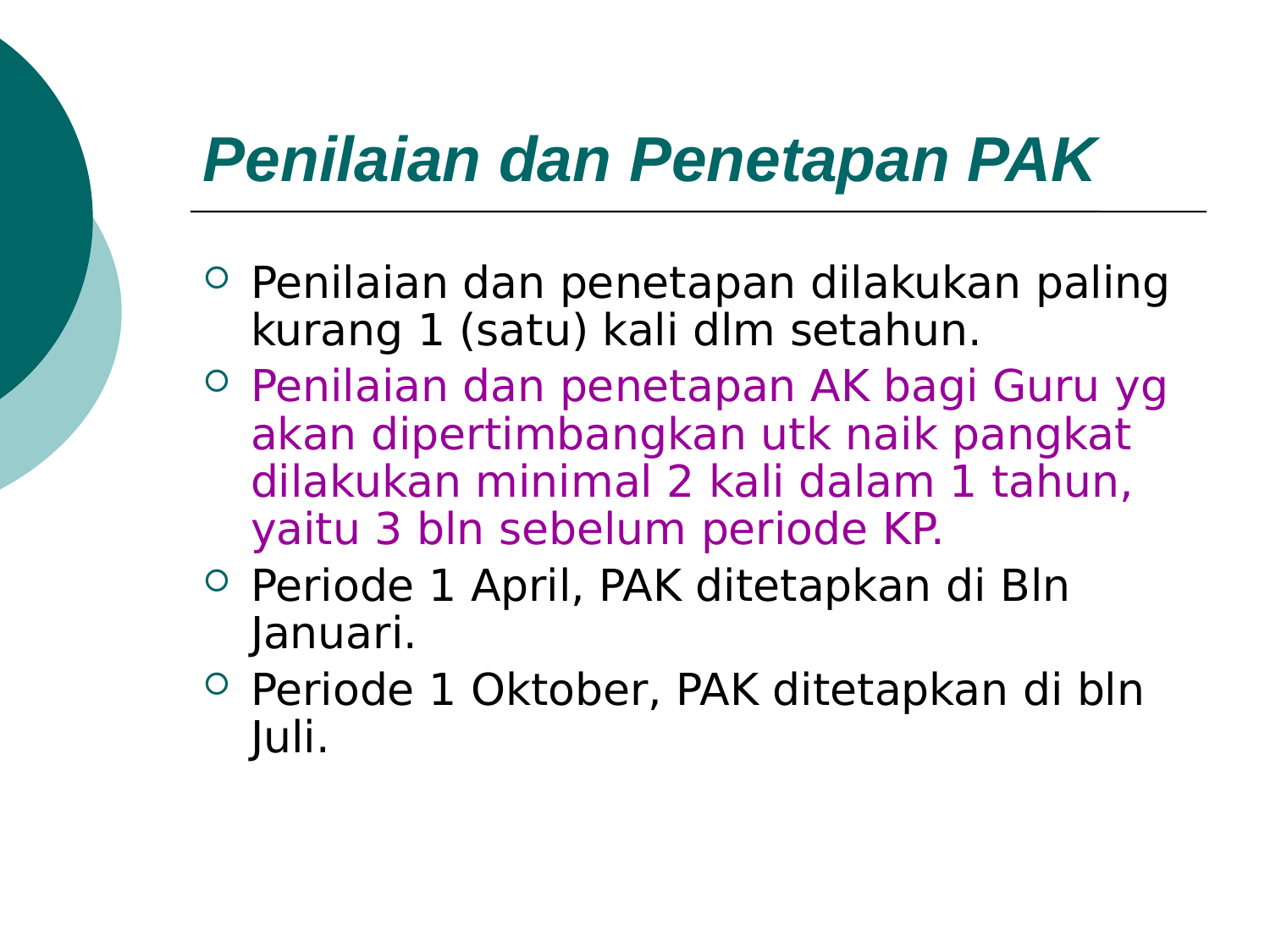

Penilaian dan Penetapan PAK
Penilaian dan penetapan dilakukan paling kurang 1 (satu) kali dlm setahun.
Penilaian dan penetapan AK bagi Guru yg akan dipertimbangkan utk naik pangkat dilakukan minimal 2 kali dalam 1 tahun, yaitu 3 bln sebelum periode KP.
Periode 1 April, PAK ditetapkan di Bln Januari.
Periode 1 Oktober, PAK ditetapkan di bln Juli.